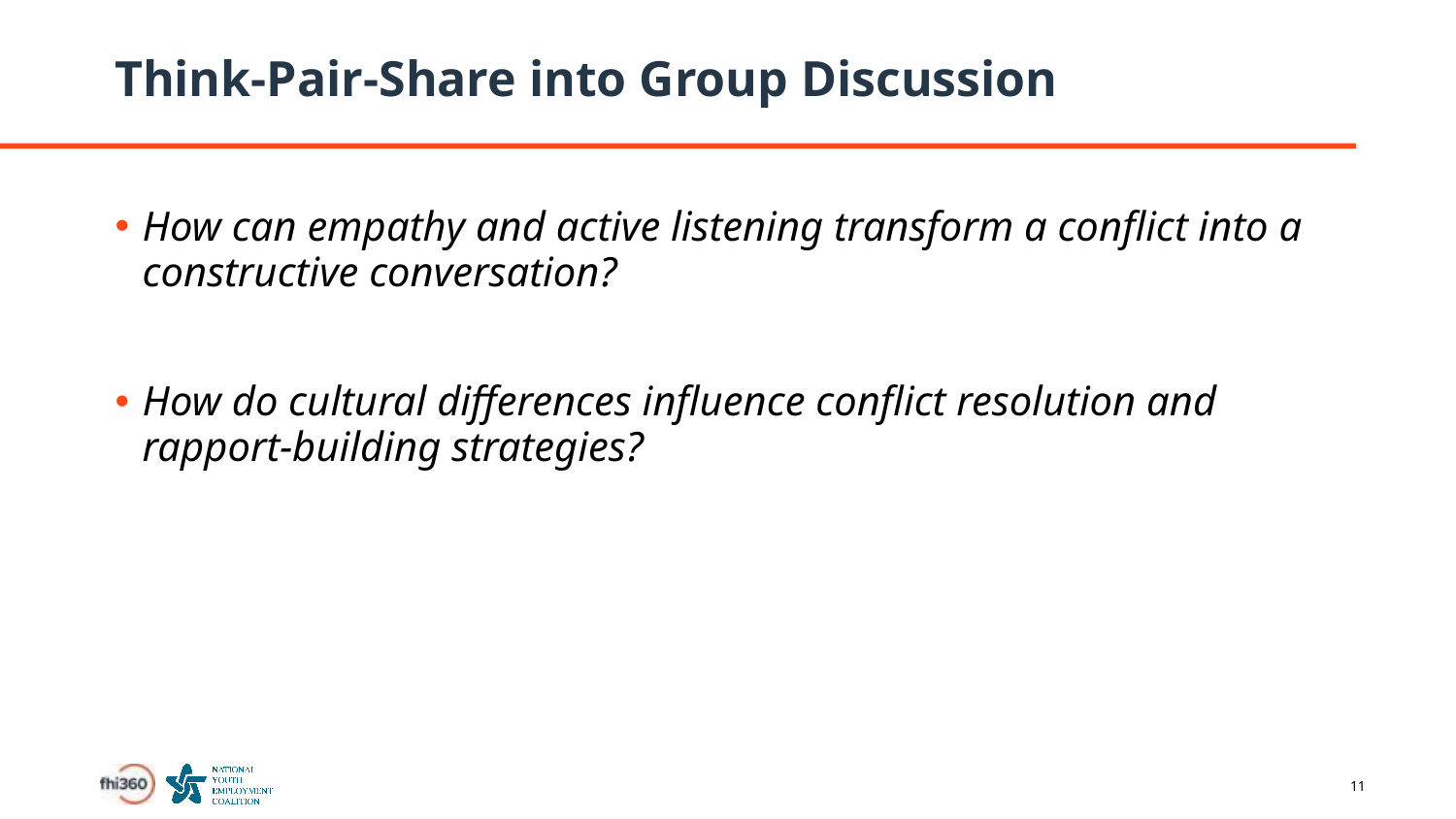

# Think-Pair-Share into Group Discussion
How can empathy and active listening transform a conflict into a constructive conversation?

How do cultural differences influence conflict resolution and rapport-building strategies?